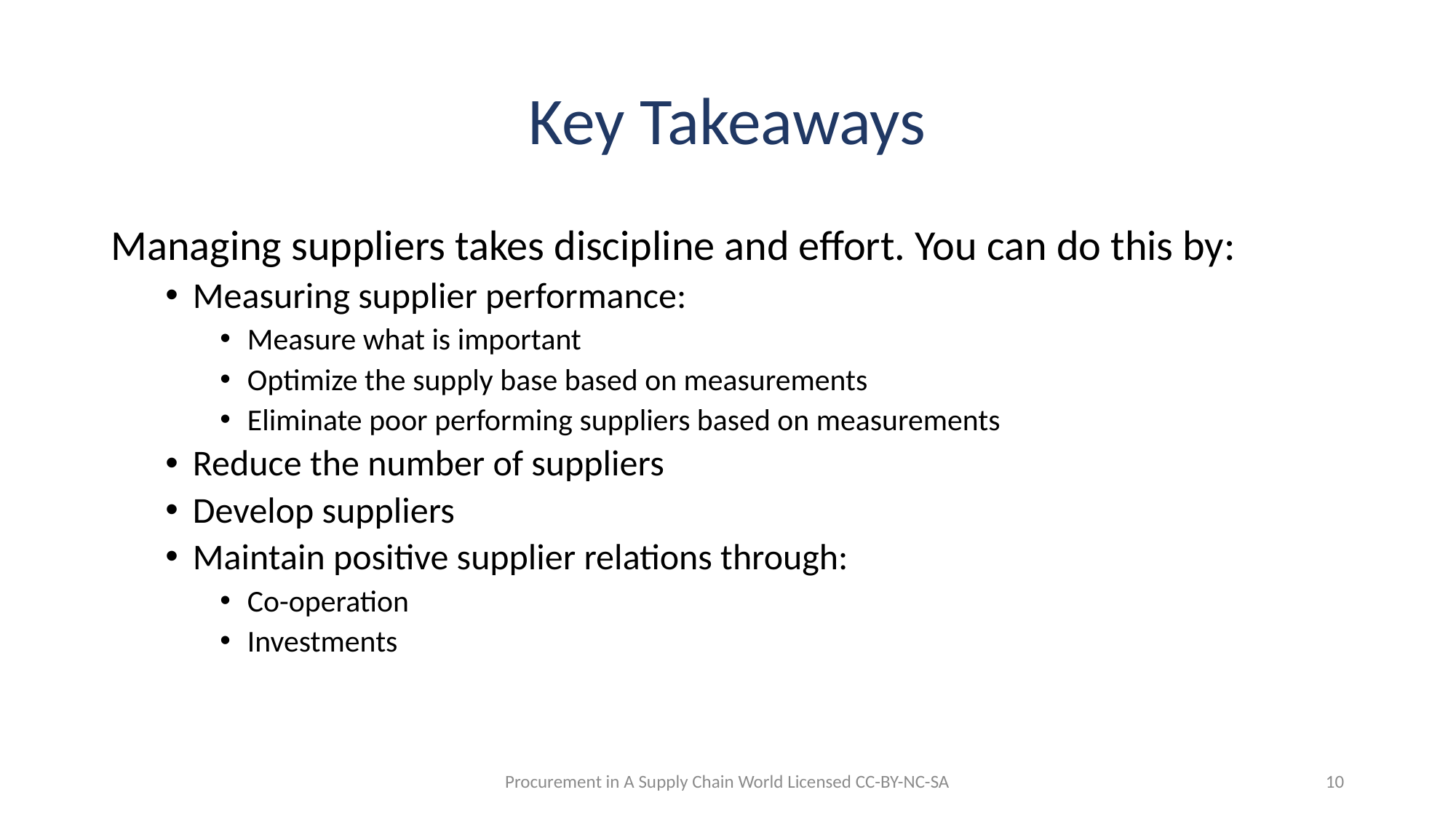

# Key Takeaways
Managing suppliers takes discipline and effort. You can do this by:
Measuring supplier performance:
Measure what is important
Optimize the supply base based on measurements
Eliminate poor performing suppliers based on measurements
Reduce the number of suppliers
Develop suppliers
Maintain positive supplier relations through:
Co-operation
Investments
Procurement in A Supply Chain World Licensed CC-BY-NC-SA
10